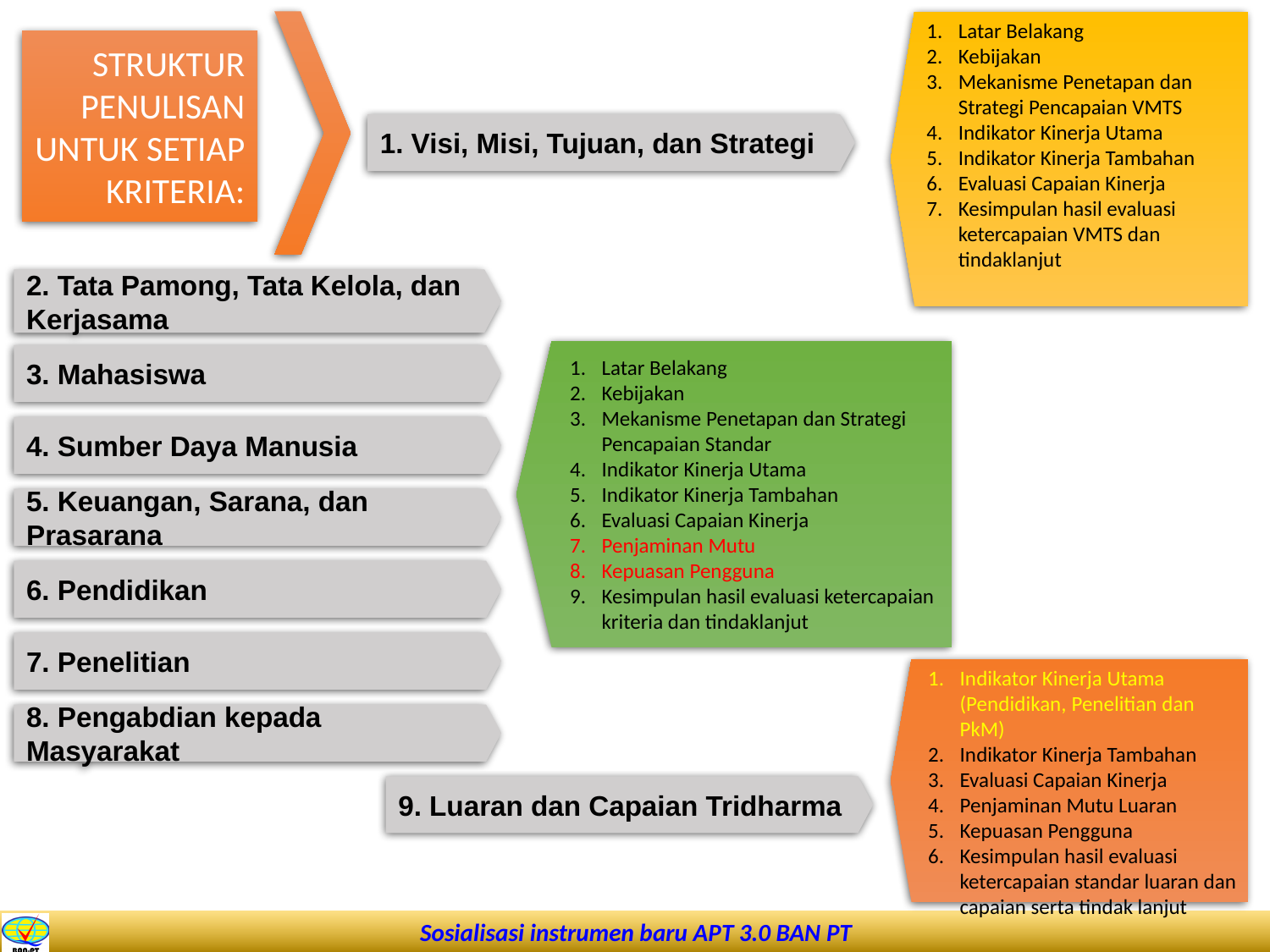

Latar Belakang
Kebijakan
Mekanisme Penetapan dan Strategi Pencapaian VMTS
Indikator Kinerja Utama
Indikator Kinerja Tambahan
Evaluasi Capaian Kinerja
Kesimpulan hasil evaluasi ketercapaian VMTS dan tindaklanjut
STRUKTUR PENULISAN UNTUK SETIAP KRITERIA:
1. Visi, Misi, Tujuan, dan Strategi
2. Tata Pamong, Tata Kelola, dan Kerjasama

3. Mahasiswa
Latar Belakang
Kebijakan
Mekanisme Penetapan dan Strategi Pencapaian Standar
Indikator Kinerja Utama
Indikator Kinerja Tambahan
Evaluasi Capaian Kinerja
Penjaminan Mutu
Kepuasan Pengguna
Kesimpulan hasil evaluasi ketercapaian kriteria dan tindaklanjut
4. Sumber Daya Manusia
5. Keuangan, Sarana, dan Prasarana
6. Pendidikan
7. Penelitian

Indikator Kinerja Utama (Pendidikan, Penelitian dan PkM)
Indikator Kinerja Tambahan
Evaluasi Capaian Kinerja
Penjaminan Mutu Luaran
Kepuasan Pengguna
Kesimpulan hasil evaluasi ketercapaian standar luaran dan capaian serta tindak lanjut
8. Pengabdian kepada Masyarakat
9. Luaran dan Capaian Tridharma